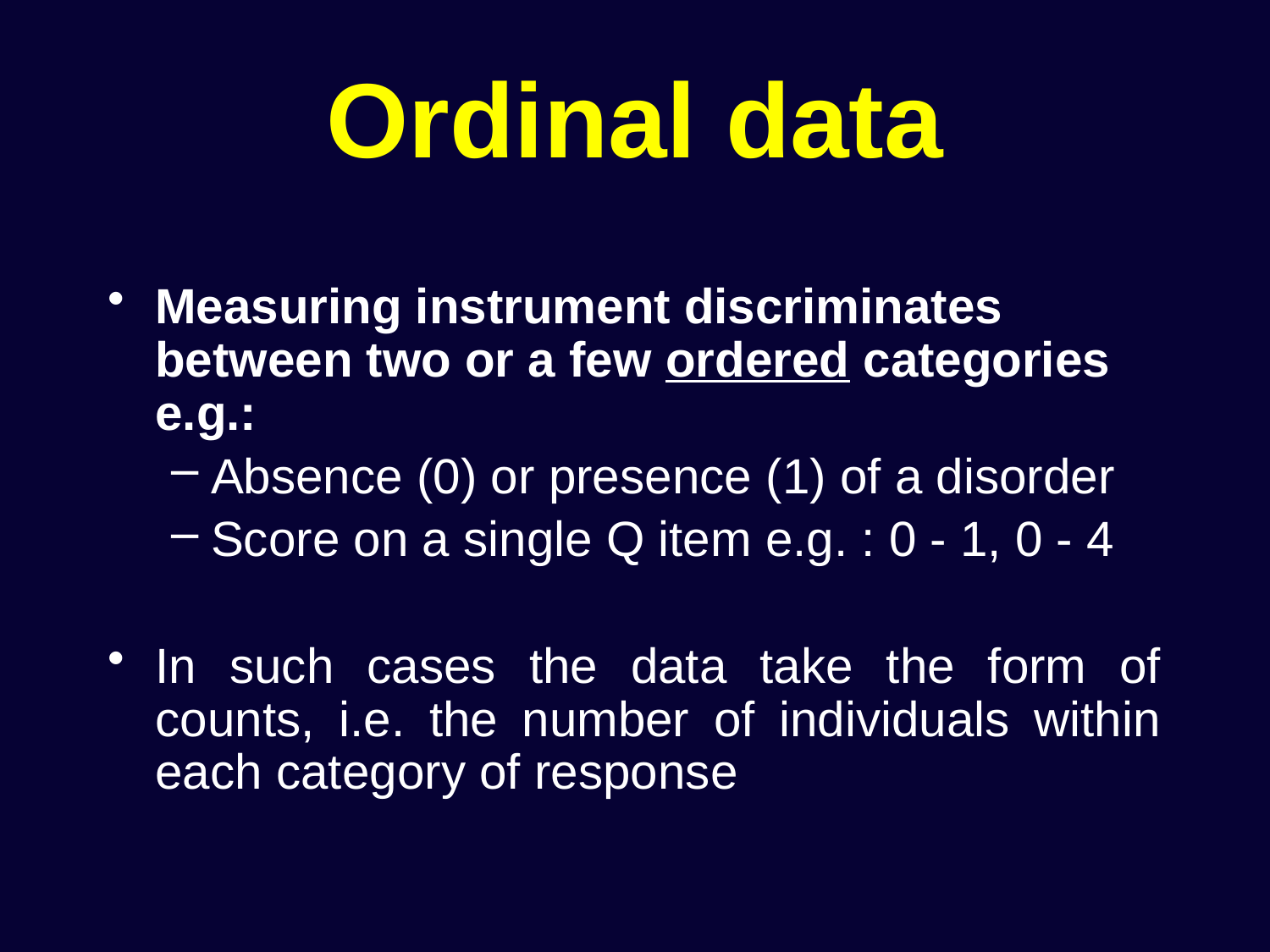

# Ordinal data
Measuring instrument discriminates between two or a few ordered categories e.g.:
Absence (0) or presence (1) of a disorder
Score on a single Q item e.g. : 0 - 1, 0 - 4

In such cases the data take the form of counts, i.e. the number of individuals within each category of response